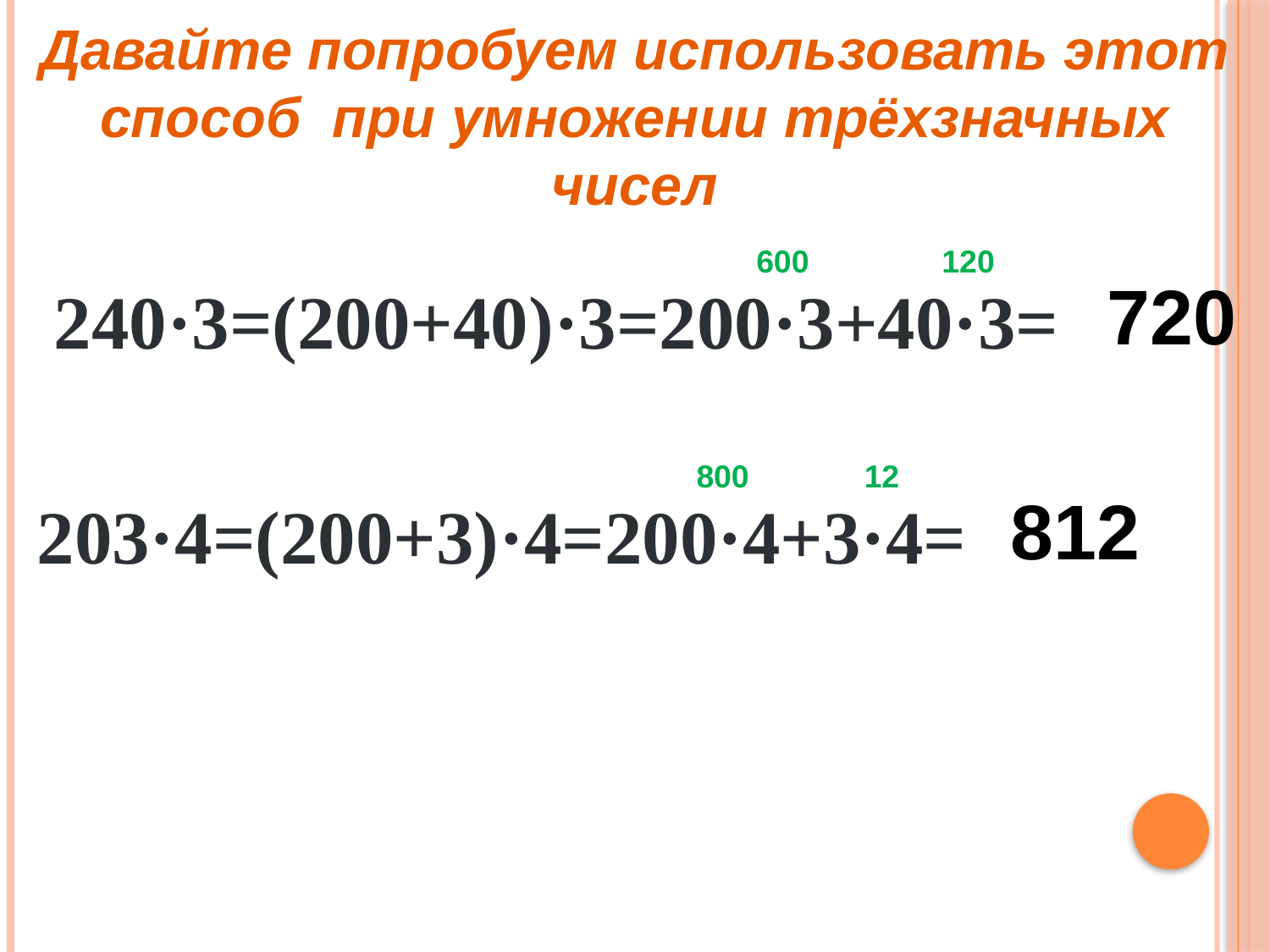

Давайте попробуем использовать этот способ  при умножении трёхзначных чисел
 600               120
720
240·3=(200+40)·3=200·3+40·3=
 800             12
812
203·4=(200+3)·4=200·4+3·4=